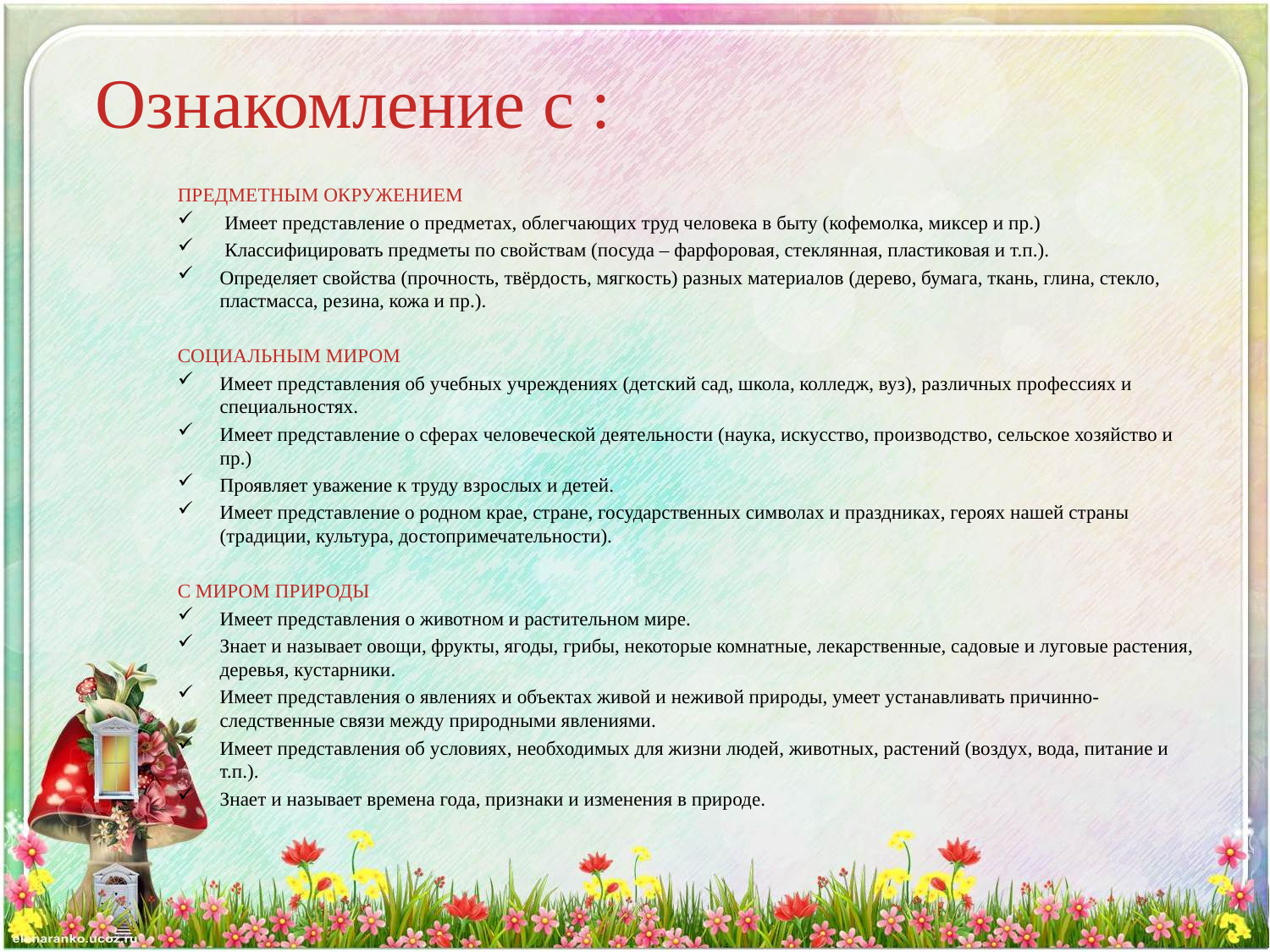

# Ознакомление с :
ПРЕДМЕТНЫМ ОКРУЖЕНИЕМ
 Имеет представление о предметах, облегчающих труд человека в быту (кофемолка, миксер и пр.)
 Классифицировать предметы по свойствам (посуда – фарфоровая, стеклянная, пластиковая и т.п.).
Определяет свойства (прочность, твёрдость, мягкость) разных материалов (дерево, бумага, ткань, глина, стекло, пластмасса, резина, кожа и пр.).

СОЦИАЛЬНЫМ МИРОМ
Имеет представления об учебных учреждениях (детский сад, школа, колледж, вуз), различных профессиях и специальностях.
Имеет представление о сферах человеческой деятельности (наука, искусство, производство, сельское хозяйство и пр.)
Проявляет уважение к труду взрослых и детей.
Имеет представление о родном крае, стране, государственных символах и праздниках, героях нашей страны (традиции, культура, достопримечательности).

С МИРОМ ПРИРОДЫ
Имеет представления о животном и растительном мире.
Знает и называет овощи, фрукты, ягоды, грибы, некоторые комнатные, лекарственные, садовые и луговые растения, деревья, кустарники.
Имеет представления о явлениях и объектах живой и неживой природы, умеет устанавливать причинно-следственные связи между природными явлениями.
Имеет представления об условиях, необходимых для жизни людей, животных, растений (воздух, вода, питание и т.п.).
Знает и называет времена года, признаки и изменения в природе.